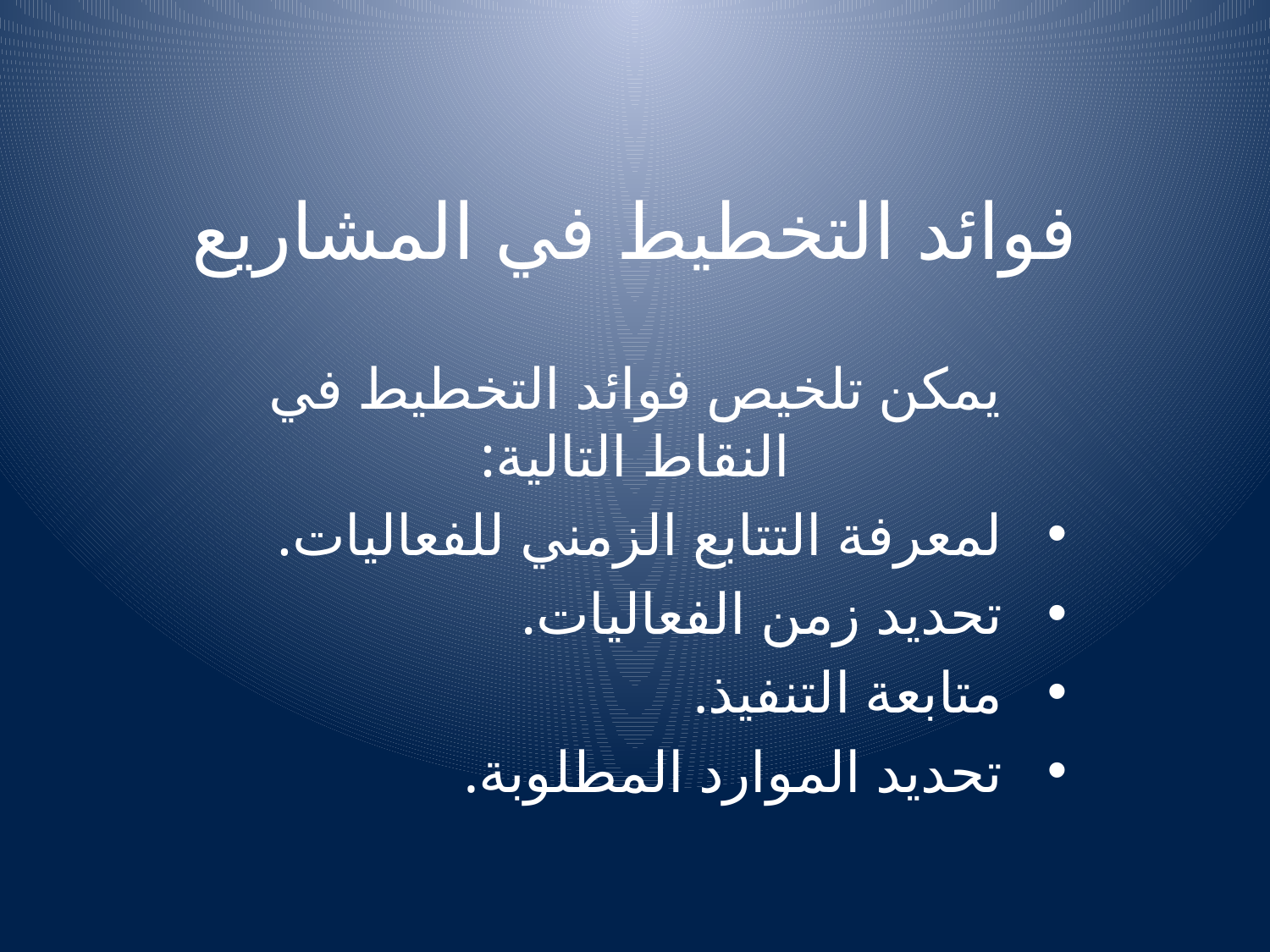

# فوائد التخطيط في المشاريع
يمكن تلخيص فوائد التخطيط في النقاط التالية:
لمعرفة التتابع الزمني للفعاليات.
تحديد زمن الفعاليات.
متابعة التنفيذ.
تحديد الموارد المطلوبة.